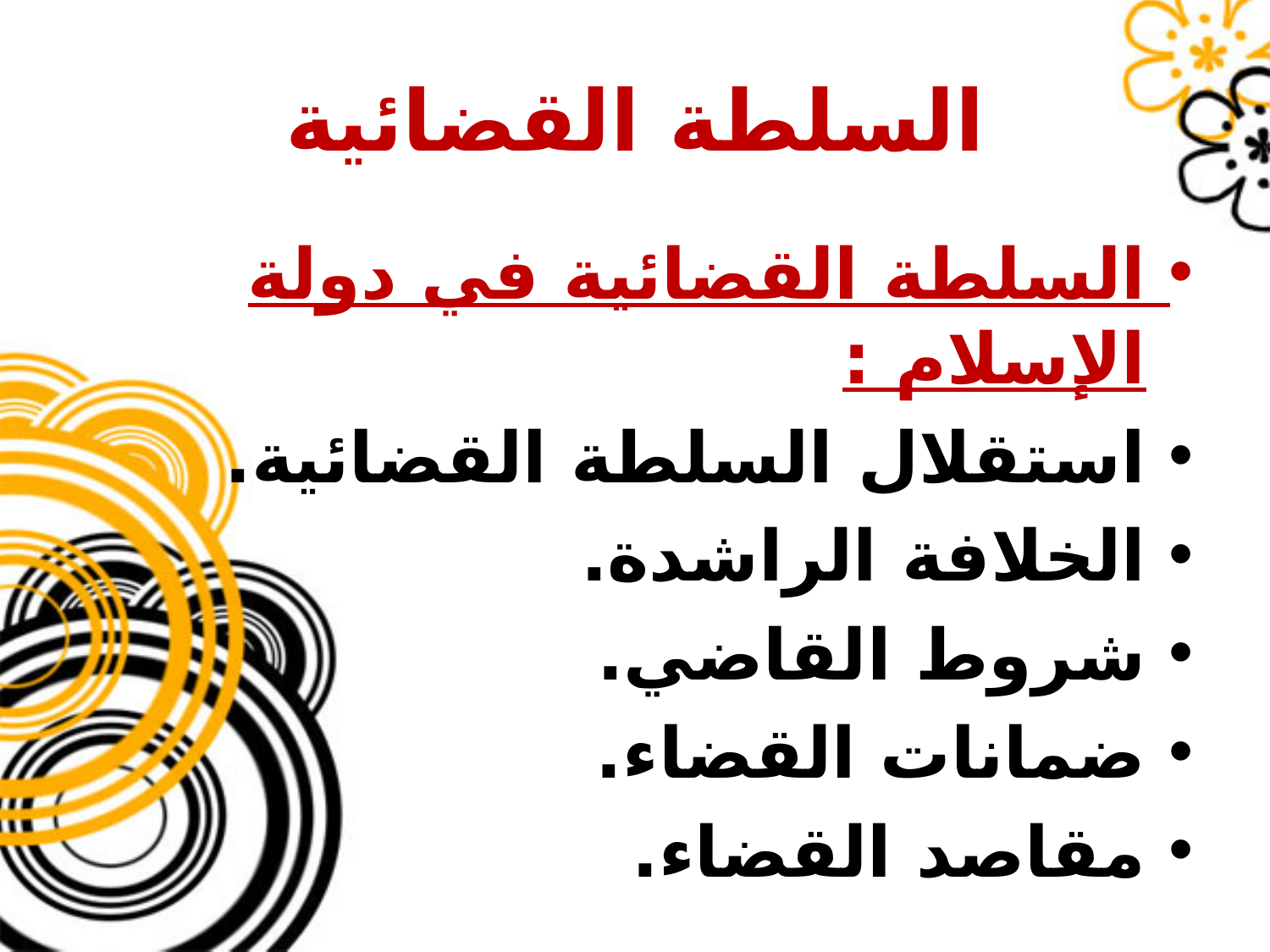

# السلطة القضائية
السلطة القضائية في دولة الإسلام :
استقلال السلطة القضائية.
الخلافة الراشدة.
شروط القاضي.
ضمانات القضاء.
مقاصد القضاء.